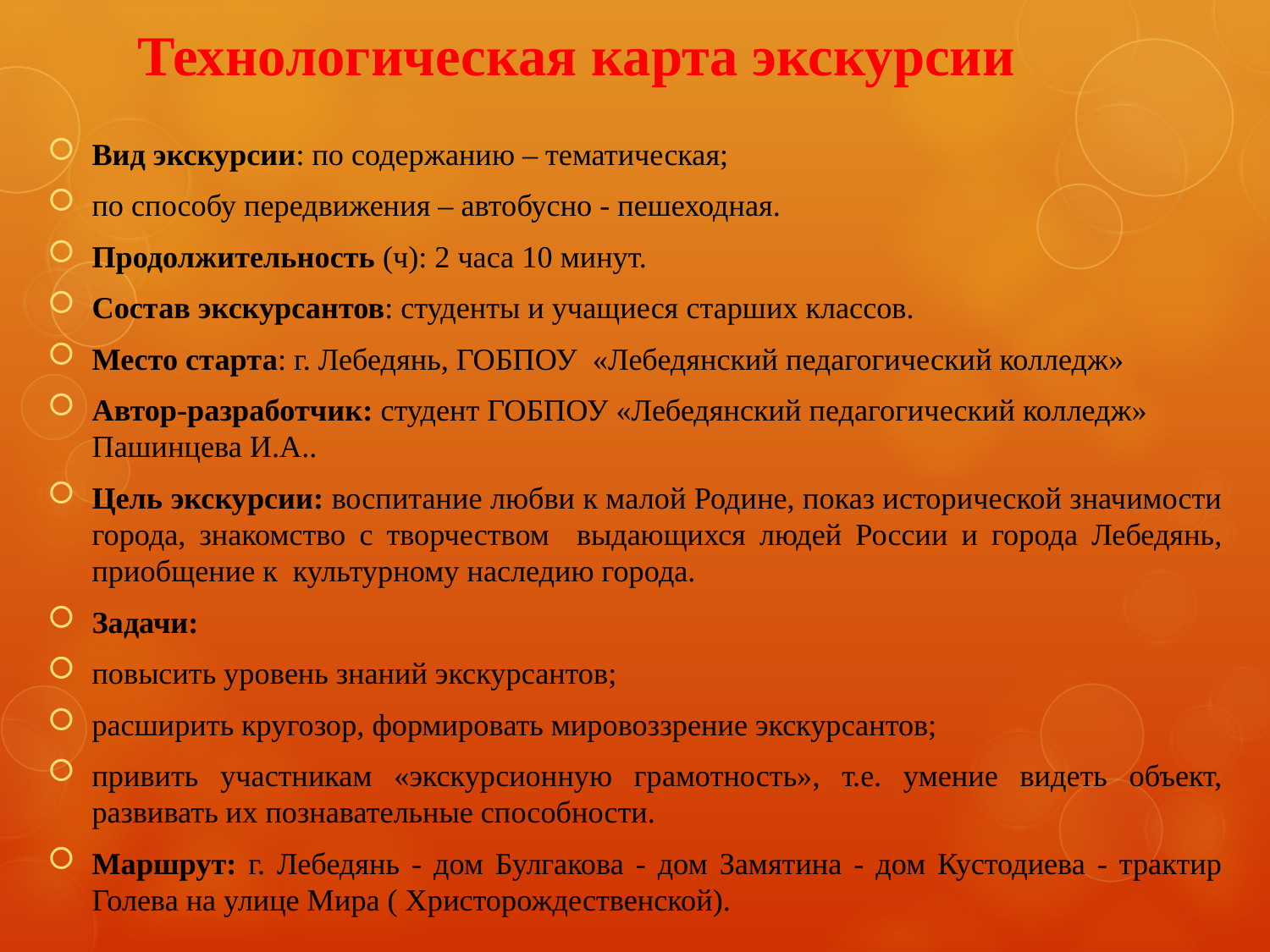

# Технологическая карта экскурсии
Вид экскурсии: по содержанию – тематическая;
по способу передвижения – автобусно - пешеходная.
Продолжительность (ч): 2 часа 10 минут.
Состав экскурсантов: студенты и учащиеся старших классов.
Место старта: г. Лебедянь, ГОБПОУ  «Лебедянский педагогический колледж»
Автор-разработчик: студент ГОБПОУ «Лебедянский педагогический колледж» Пашинцева И.А..
Цель экскурсии: воспитание любви к малой Родине, показ исторической значимости города, знакомство с творчеством  выдающихся людей России и города Лебедянь, приобщение к  культурному наследию города.
Задачи:
повысить уровень знаний экскурсантов;
расширить кругозор, формировать мировоззрение экскурсантов;
привить участникам «экскурсионную грамотность», т.е. умение видеть объект, развивать их познавательные способности.
Маршрут: г. Лебедянь - дом Булгакова - дом Замятина - дом Кустодиева - трактир Голева на улице Мира ( Христорождественской).